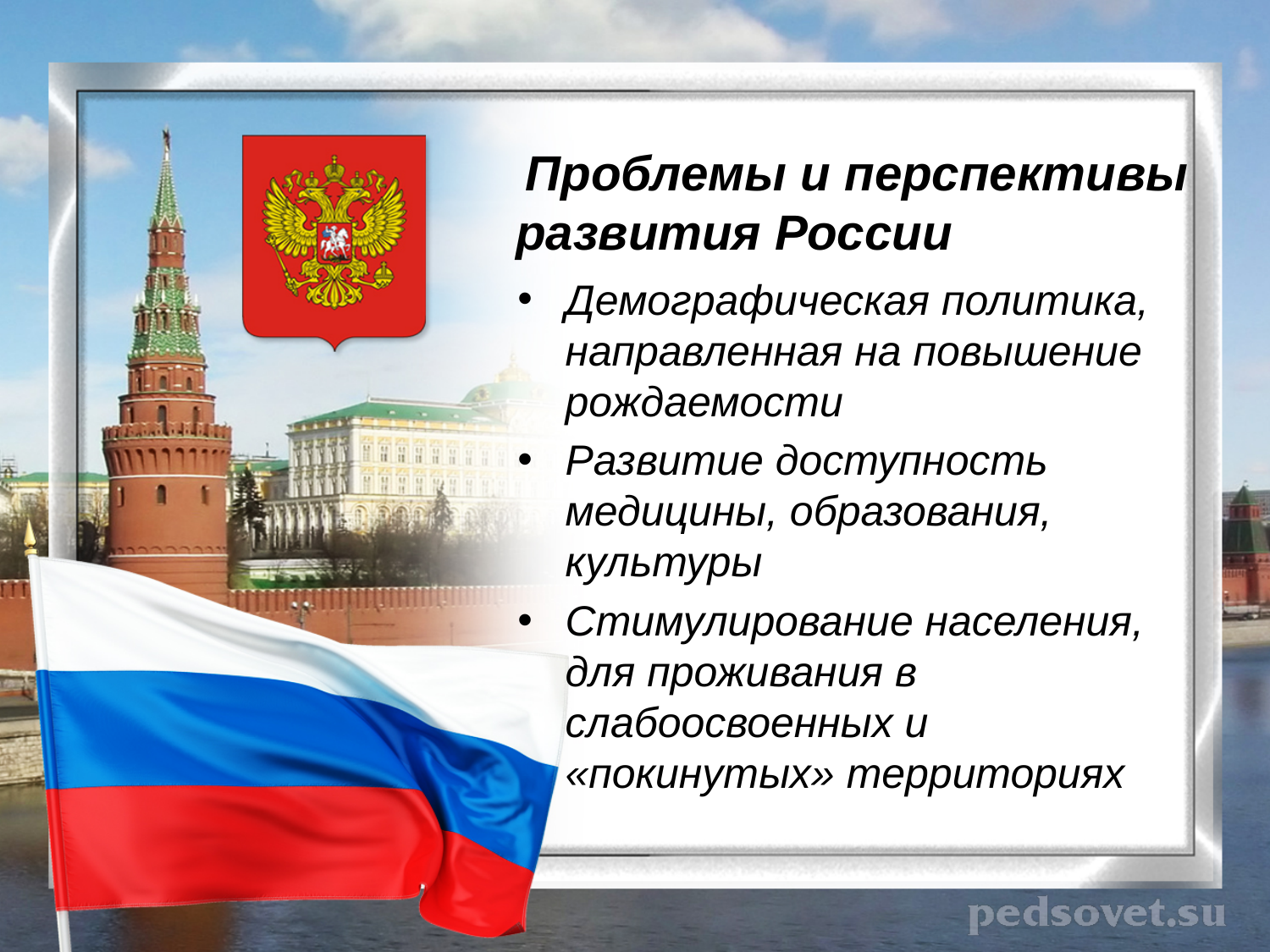

# Проблемы и перспективы развития России
Демографическая политика, направленная на повышение рождаемости
Развитие доступность медицины, образования, культуры
Стимулирование населения, для проживания в слабоосвоенных и «покинутых» территориях